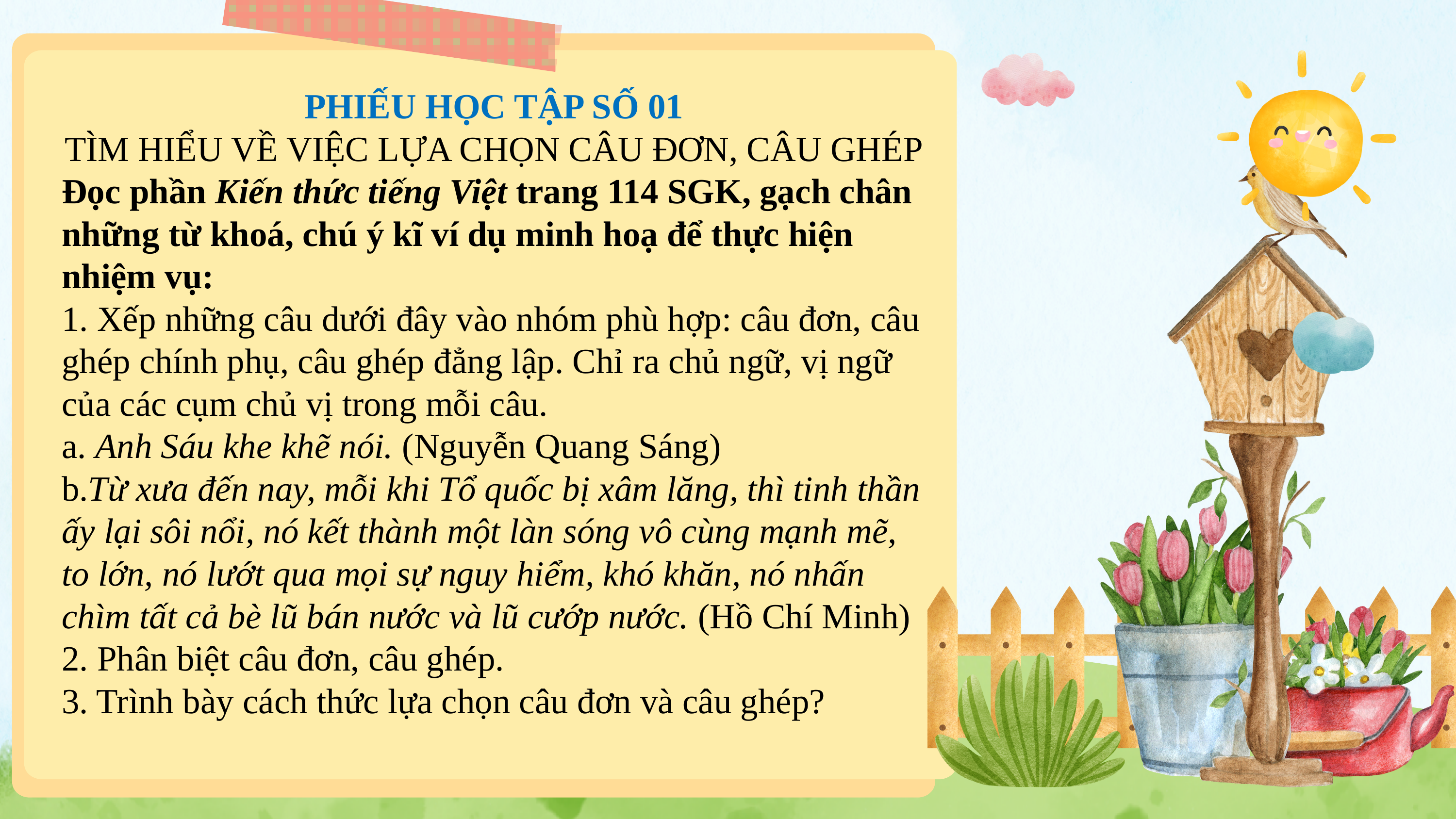

PHIẾU HỌC TẬP SỐ 01
TÌM HIỂU VỀ VIỆC LỰA CHỌN CÂU ĐƠN, CÂU GHÉP
Đọc phần Kiến thức tiếng Việt trang 114 SGK, gạch chân những từ khoá, chú ý kĩ ví dụ minh hoạ để thực hiện nhiệm vụ:
1. Xếp những câu dưới đây vào nhóm phù hợp: câu đơn, câu ghép chính phụ, câu ghép đẳng lập. Chỉ ra chủ ngữ, vị ngữ của các cụm chủ vị trong mỗi câu.
a. Anh Sáu khe khẽ nói. (Nguyễn Quang Sáng)
b.Từ xưa đến nay, mỗi khi Tổ quốc bị xâm lăng, thì tinh thần ấy lại sôi nổi, nó kết thành một làn sóng vô cùng mạnh mẽ, to lớn, nó lướt qua mọi sự nguy hiểm, khó khăn, nó nhấn chìm tất cả bè lũ bán nước và lũ cướp nước. (Hồ Chí Minh)
2. Phân biệt câu đơn, câu ghép.
3. Trình bày cách thức lựa chọn câu đơn và câu ghép?